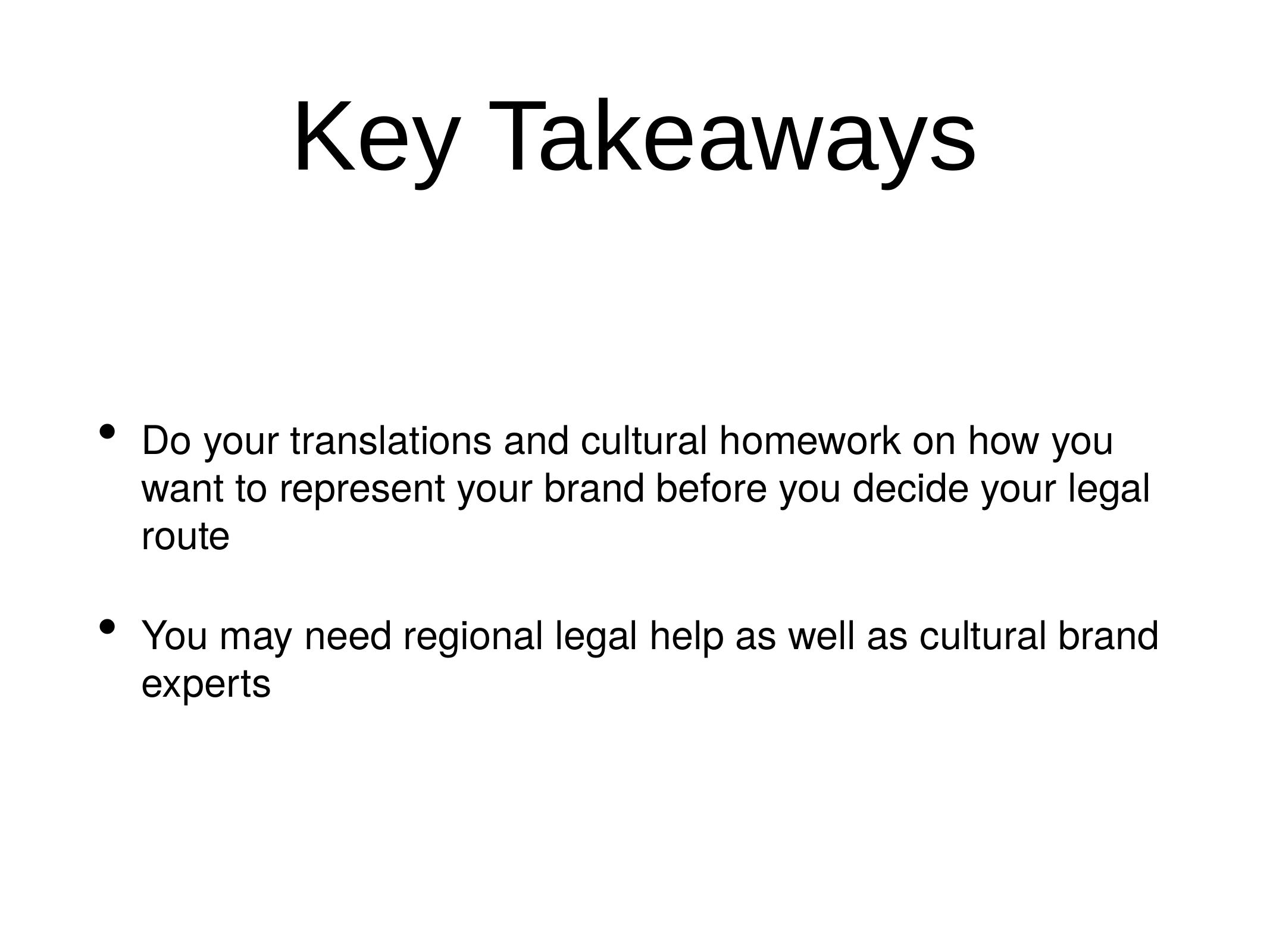

# Key Takeaways
Do your translations and cultural homework on how you want to represent your brand before you decide your legal route
You may need regional legal help as well as cultural brand experts